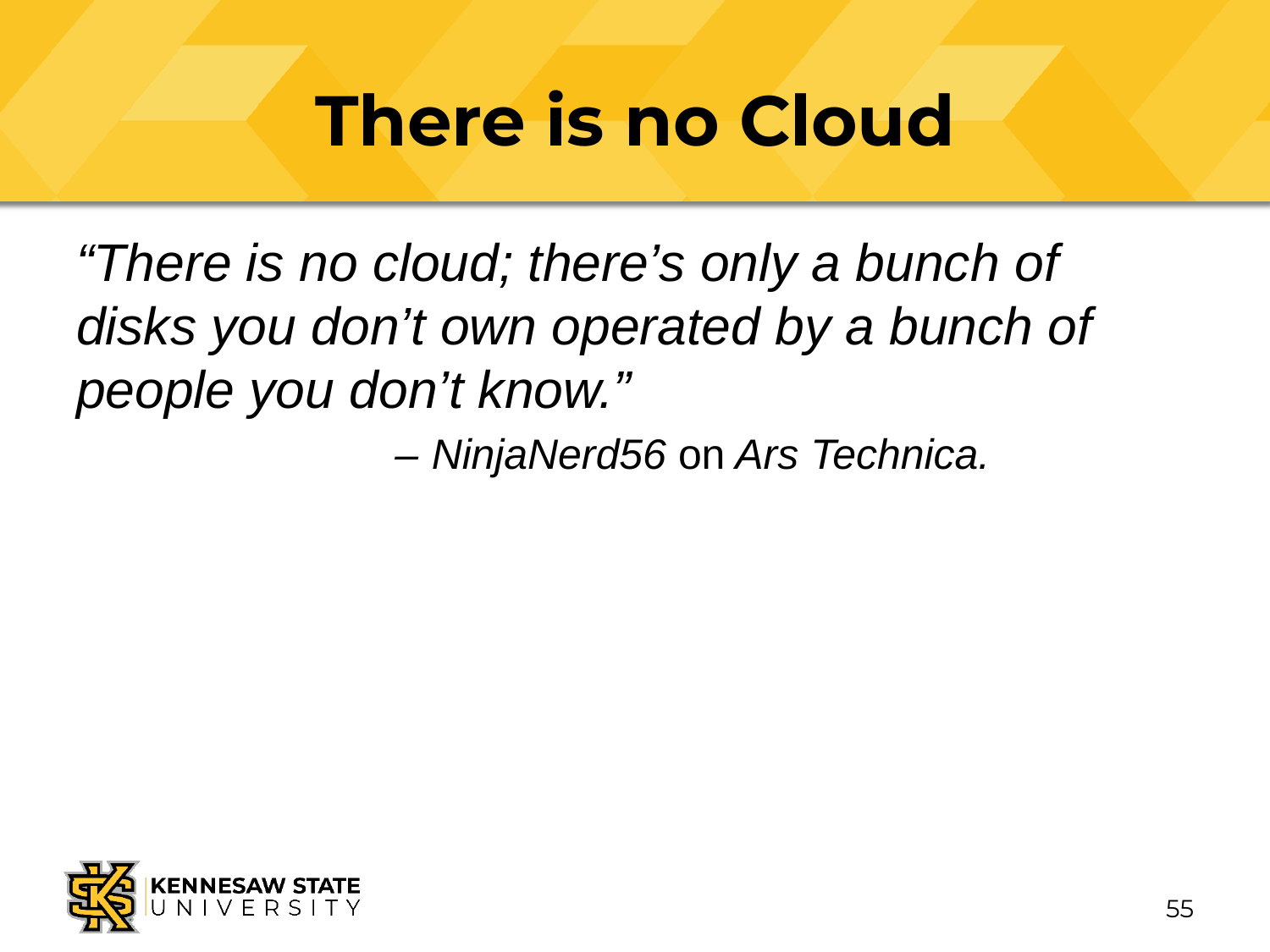

# There is no Cloud
“There is no cloud; there’s only a bunch of disks you don’t own operated by a bunch of people you don’t know.”
                           – NinjaNerd56 on Ars Technica.
55